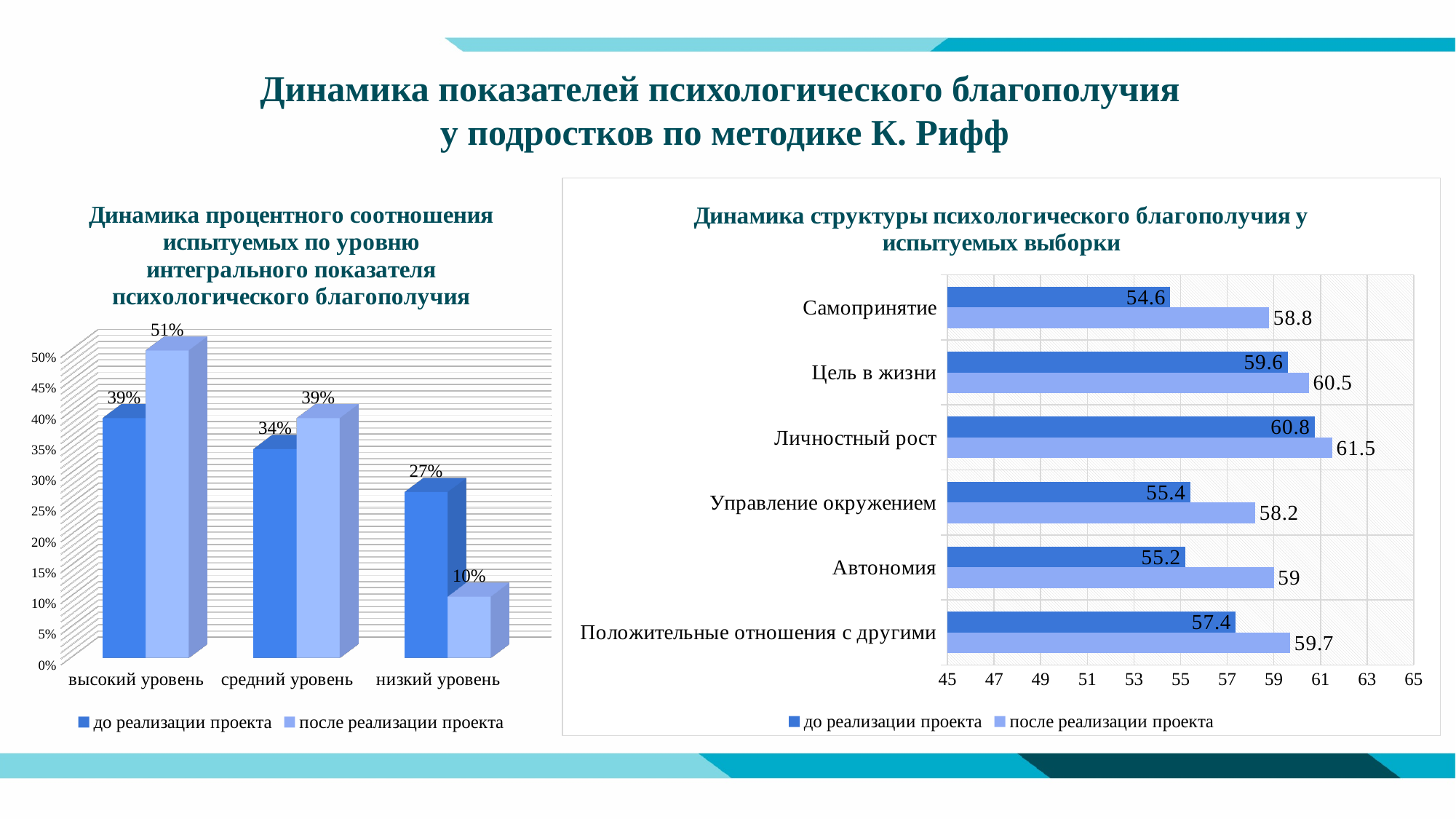

# Динамика показателей психологического благополучия у подростков по методике К. Рифф

[unsupported chart]

### Chart: Динамика структуры психологического благополучия у испытуемых выборки

| Category | после реализации проекта | до реализации проекта |
|---|---|---|
| Положительные отношения с другими | 59.7 | 57.37 |
| Автономия | 59.0 | 55.21 |
| Управление окружением | 58.2 | 55.42 |
| Личностный рост | 61.5 | 60.76 |
| Цель в жизни | 60.5 | 59.61 |
| Самопринятие | 58.8 | 54.56 |